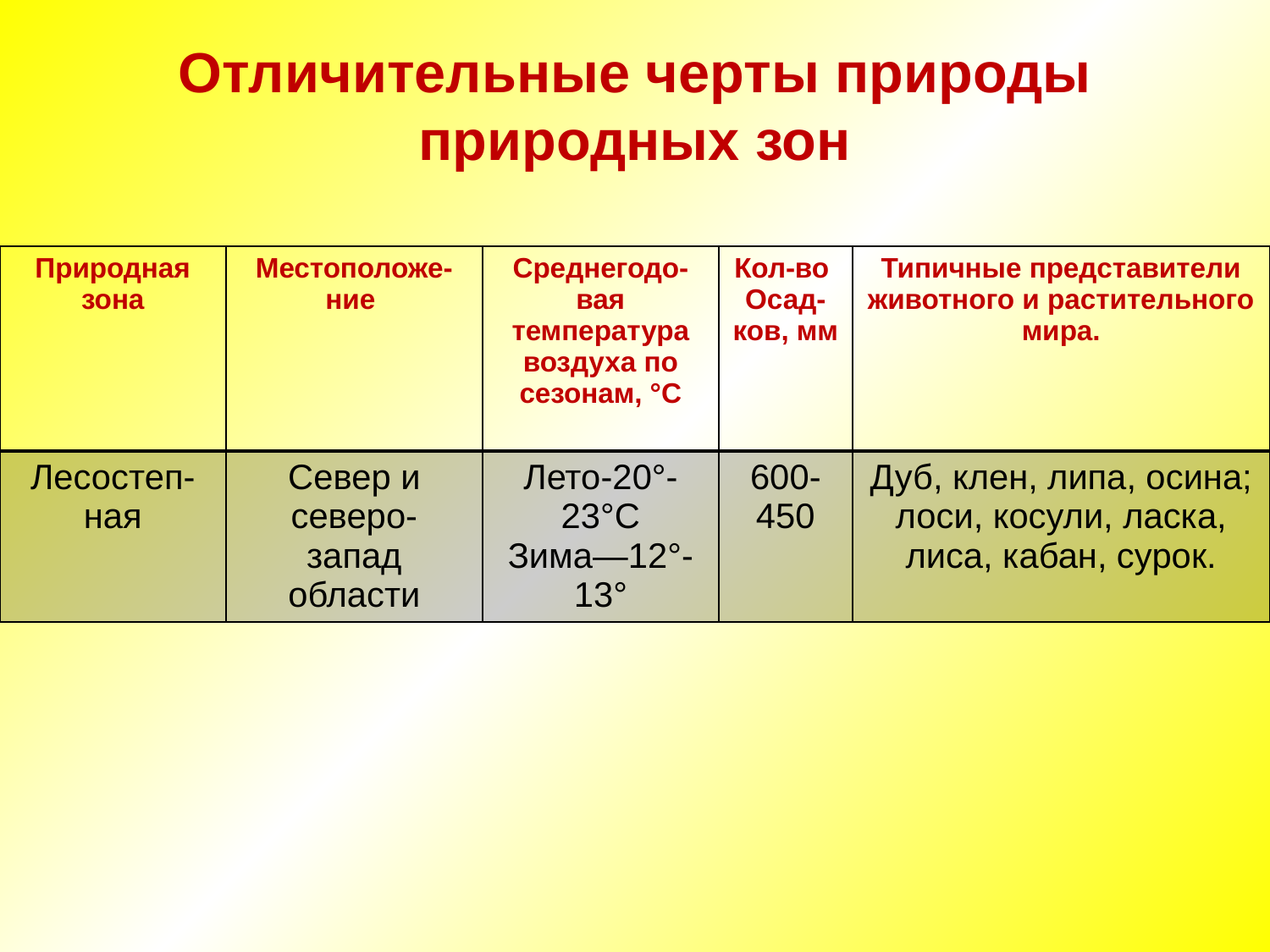

Отличительные черты природы природных зон
| Природная зона | Местоположе-ние | Среднегодо-вая температура воздуха по сезонам, °С | Кол-во Осад-ков, мм | Типичные представители животного и растительного мира. |
| --- | --- | --- | --- | --- |
| Лесостеп-ная | Север и северо- запад области | Лето-20°-23°С Зима—12°-13° | 600-450 | Дуб, клен, липа, осина; лоси, косули, ласка, лиса, кабан, сурок. |